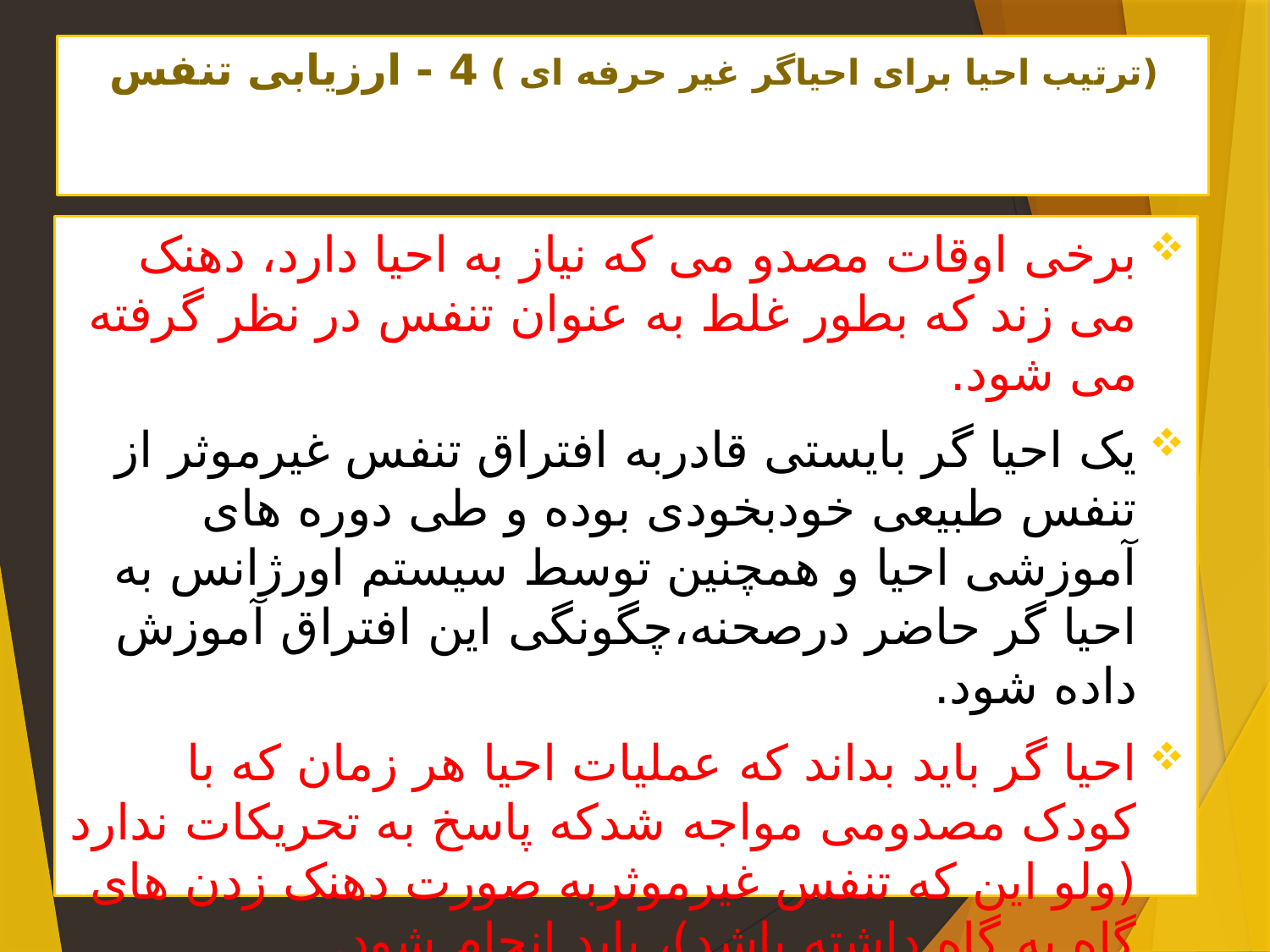

# (ترتیب احیا برای احیاگر غیر حرفه ای ) 4 - ارزیابی تنفس
برخی اوقات مصدو می که نیاز به احیا دارد، دهنک می زند که بطور غلط به عنوان تنفس در نظر گرفته می شود.
یک احیا گر بایستی قادربه افتراق تنفس غیرموثر از تنفس طبیعی خودبخودی بوده و طی دوره های آموزشی احیا و همچنین توسط سیستم اورژانس به احیا گر حاضر درصحنه،چگونگی این افتراق آموزش داده شود.
احیا گر باید بداند که عملیات احیا هر زمان که با کودک مصدومی مواجه شدکه پاسخ به تحریکات ندارد (ولو این که تنفس غیرموثربه صورت دهنک زدن های گاه به گاه داشته باشد)، باید انجام شود.